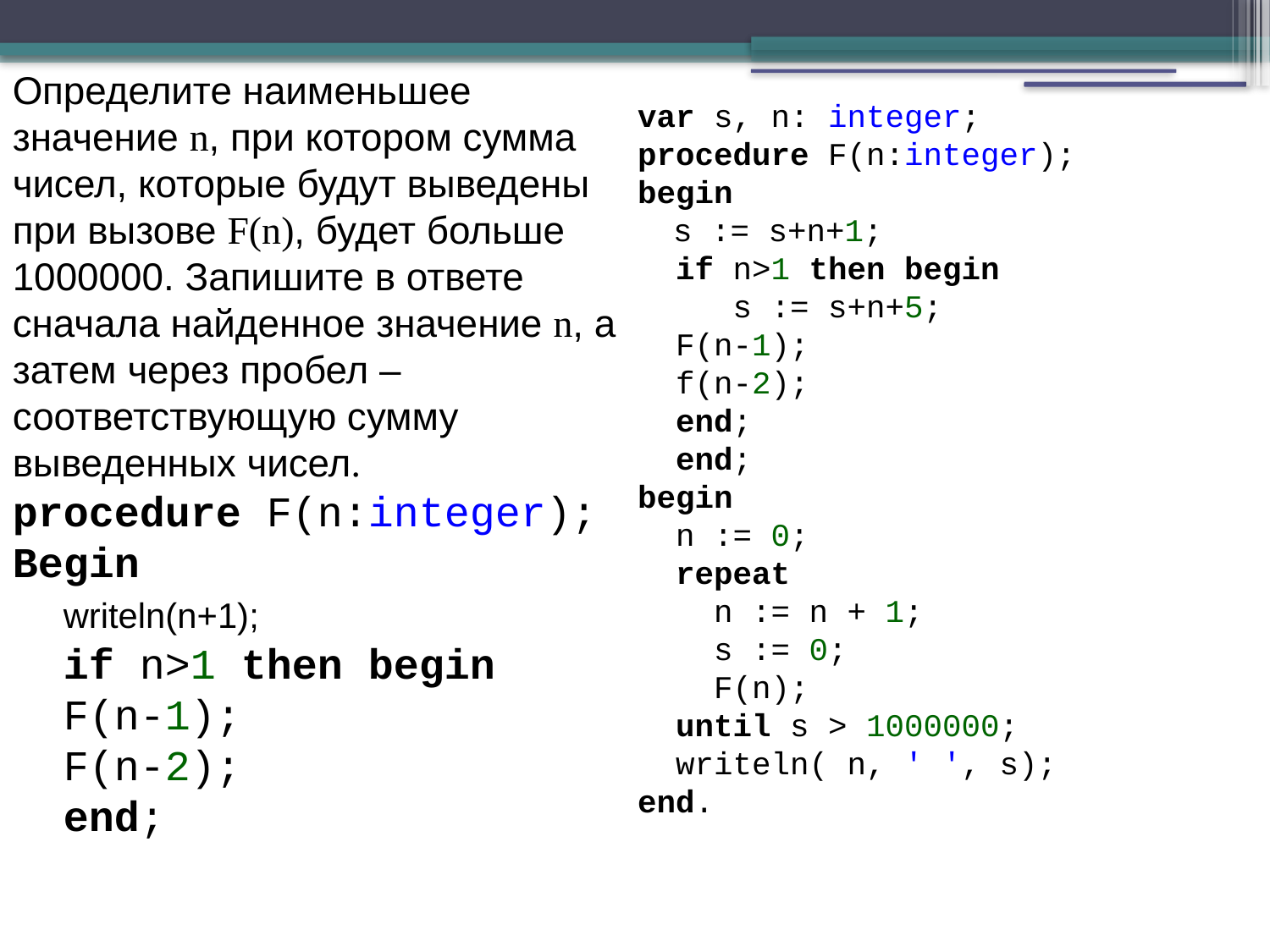

Определите наименьшее значение n, при котором сумма чисел, которые будут выведены при вызове F(n), будет больше 1000000. Запишите в ответе сначала найденное значение n, а затем через пробел – соответствующую сумму выведенных чисел.
procedure F(n:integer);
Begin
  writeln(n+1);
  if n>1 then begin
  F(n-1);
  F(n-2);
  end;

var s, n: integer;
procedure F(n:integer);
begin
    s := s+n+1;
  if n>1 then begin
     s := s+n+5;
  F(n-1);
  f(n-2);
  end;
  end;
begin
  n := 0;
  repeat
    n := n + 1;
    s := 0;
    F(n);
  until s > 1000000;
  writeln( n, ' ', s);
end.